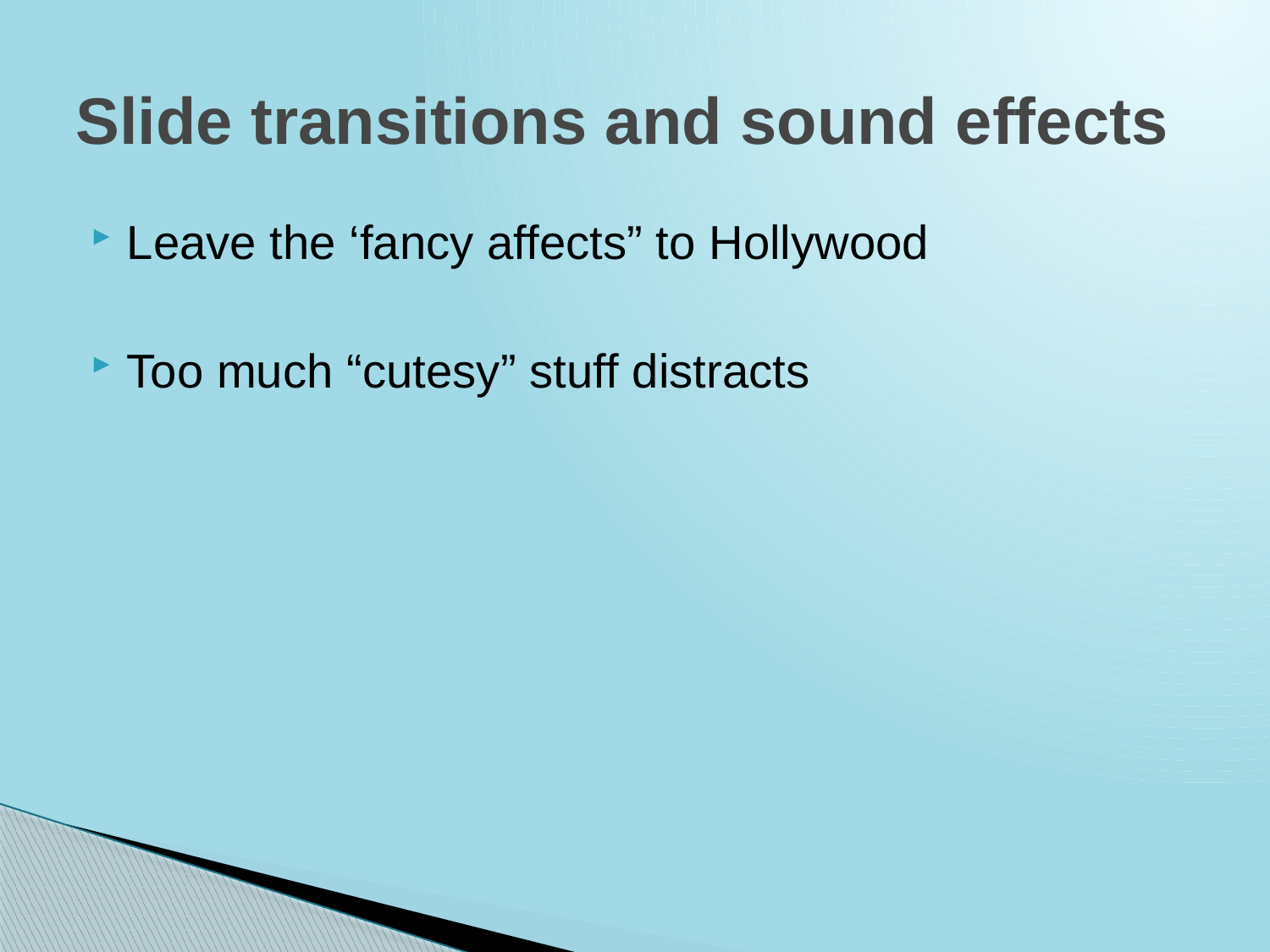

# Slide transitions and sound effects
Leave the ‘fancy affects” to Hollywood

Too much “cutesy” stuff distracts